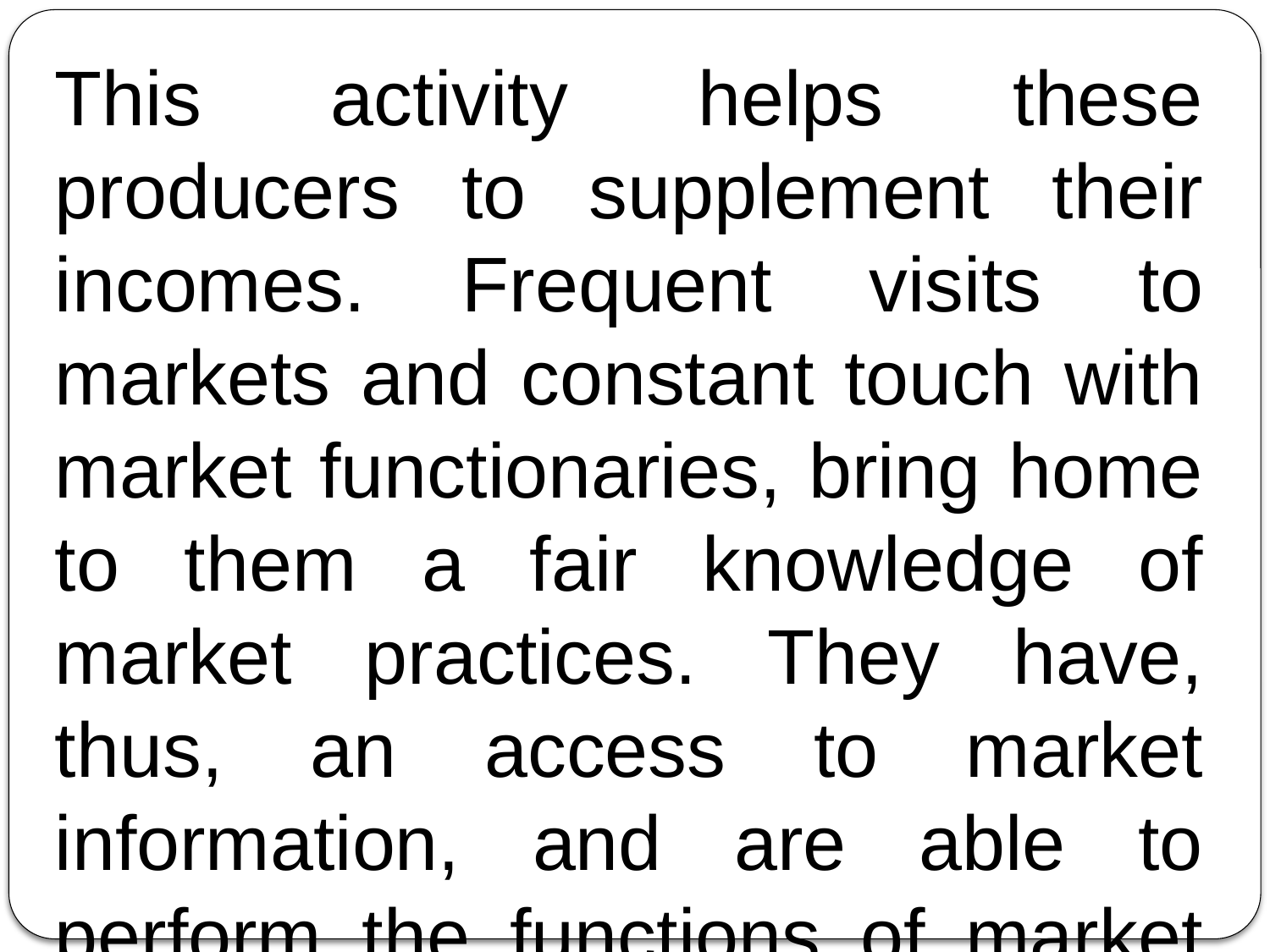

This activity helps these producers to supplement their incomes. Frequent visits to markets and constant touch with market functionaries, bring home to them a fair knowledge of market practices. They have, thus, an access to market information, and are able to perform the functions of market middlemen